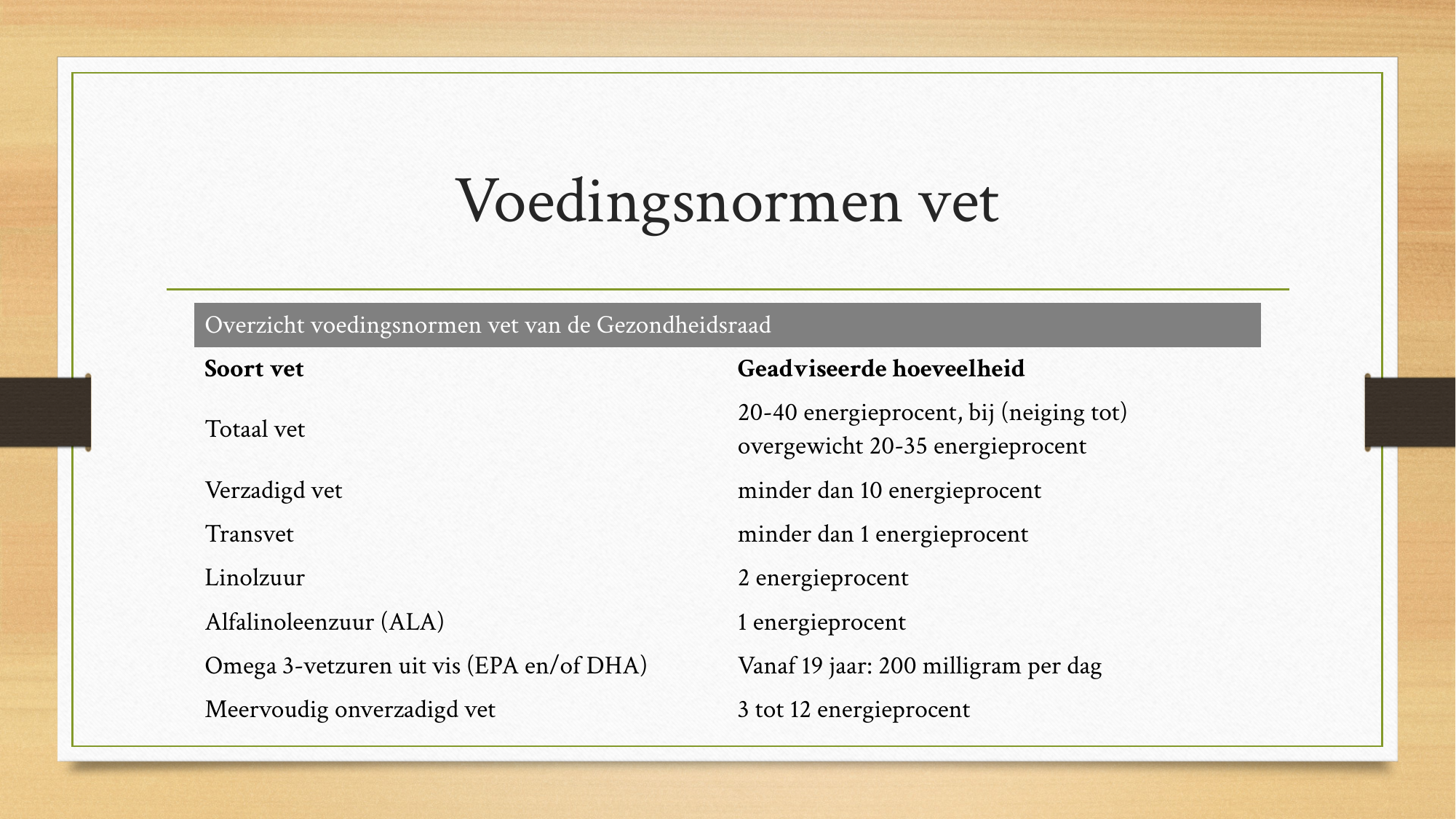

# Voedingsnormen vet
| Overzicht voedingsnormen vet van de Gezondheidsraad |  |
| --- | --- |
| Soort vet | Geadviseerde hoeveelheid |
| Totaal vet | 20-40 energieprocent, bij (neiging tot) overgewicht 20-35 energieprocent |
| Verzadigd vet | minder dan 10 energieprocent |
| Transvet | minder dan 1 energieprocent |
| Linolzuur | 2 energieprocent |
| Alfalinoleenzuur (ALA) | 1 energieprocent |
| Omega 3-vetzuren uit vis (EPA en/of DHA) | Vanaf 19 jaar: 200 milligram per dag |
| Meervoudig onverzadigd vet | 3 tot 12 energieprocent |